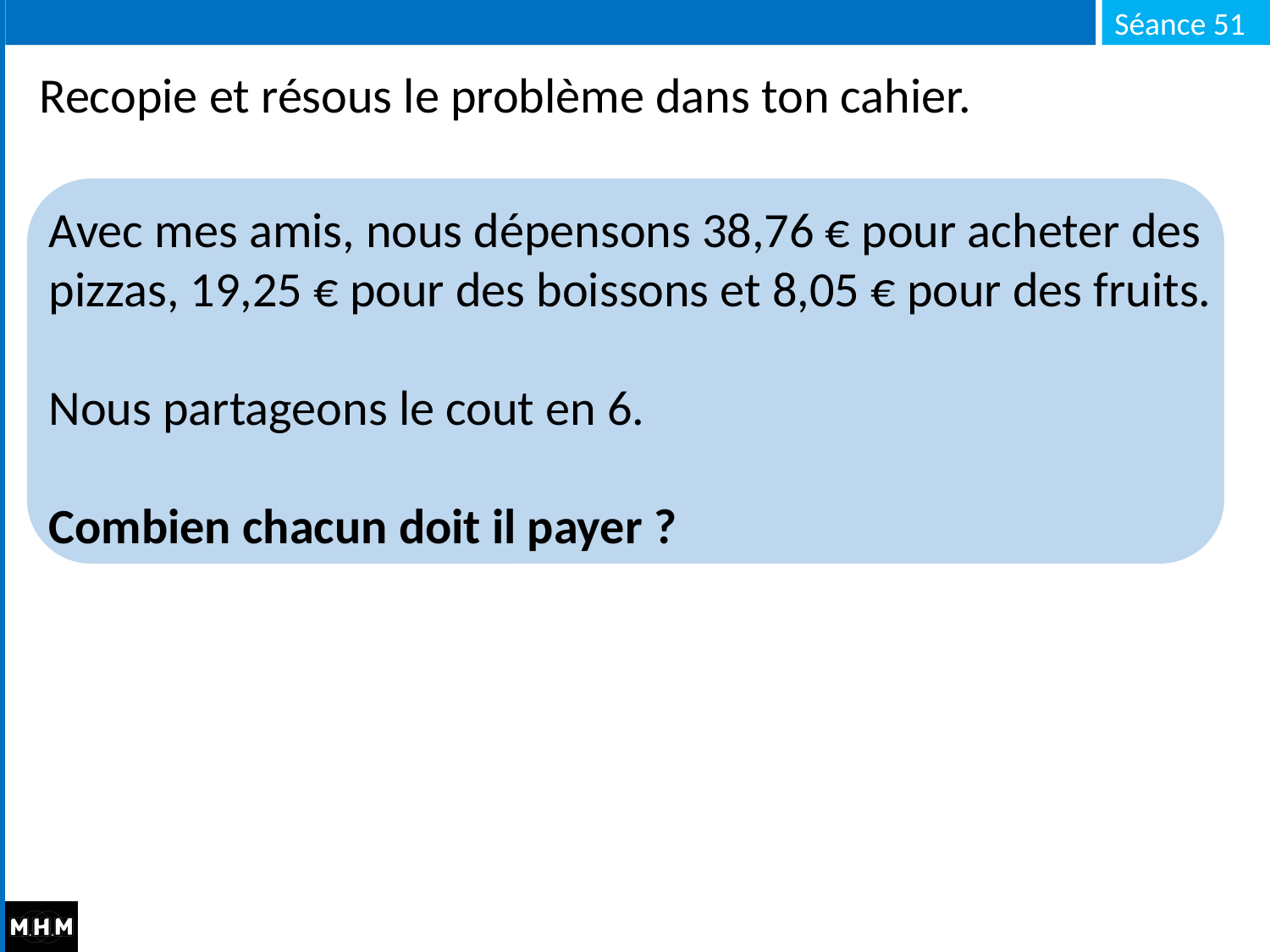

Recopie et résous le problème dans ton cahier.

Avec mes amis, nous dépensons 38,76 € pour acheter des pizzas, 19,25 € pour des boissons et 8,05 € pour des fruits.

Nous partageons le cout en 6.

Combien chacun doit il payer ?